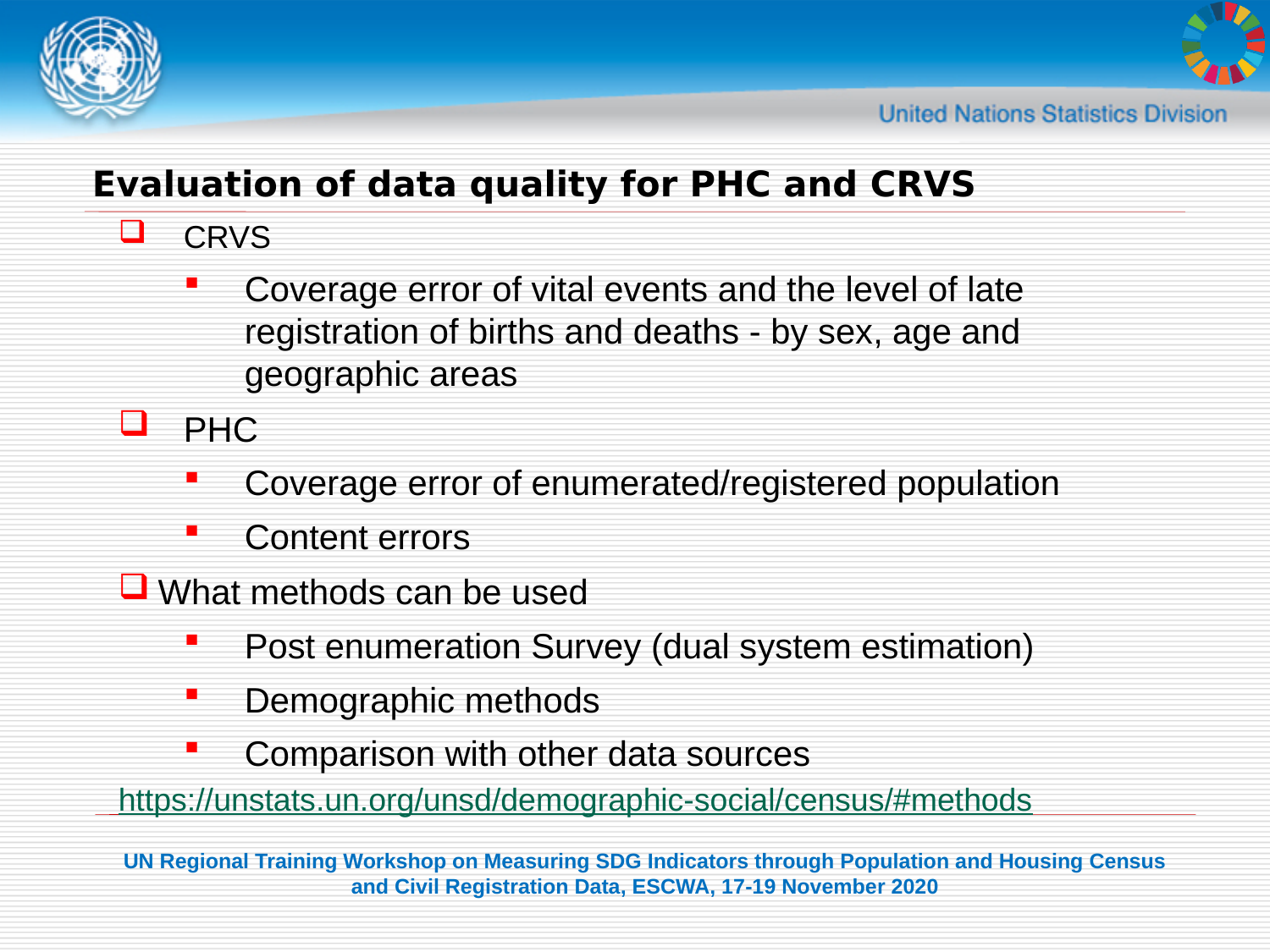

# Evaluation of data quality for PHC and CRVS
CRVS
Coverage error of vital events and the level of late registration of births and deaths - by sex, age and geographic areas
PHC
Coverage error of enumerated/registered population
Content errors
What methods can be used
Post enumeration Survey (dual system estimation)
Demographic methods
Comparison with other data sources
https://unstats.un.org/unsd/demographic-social/census/#methods